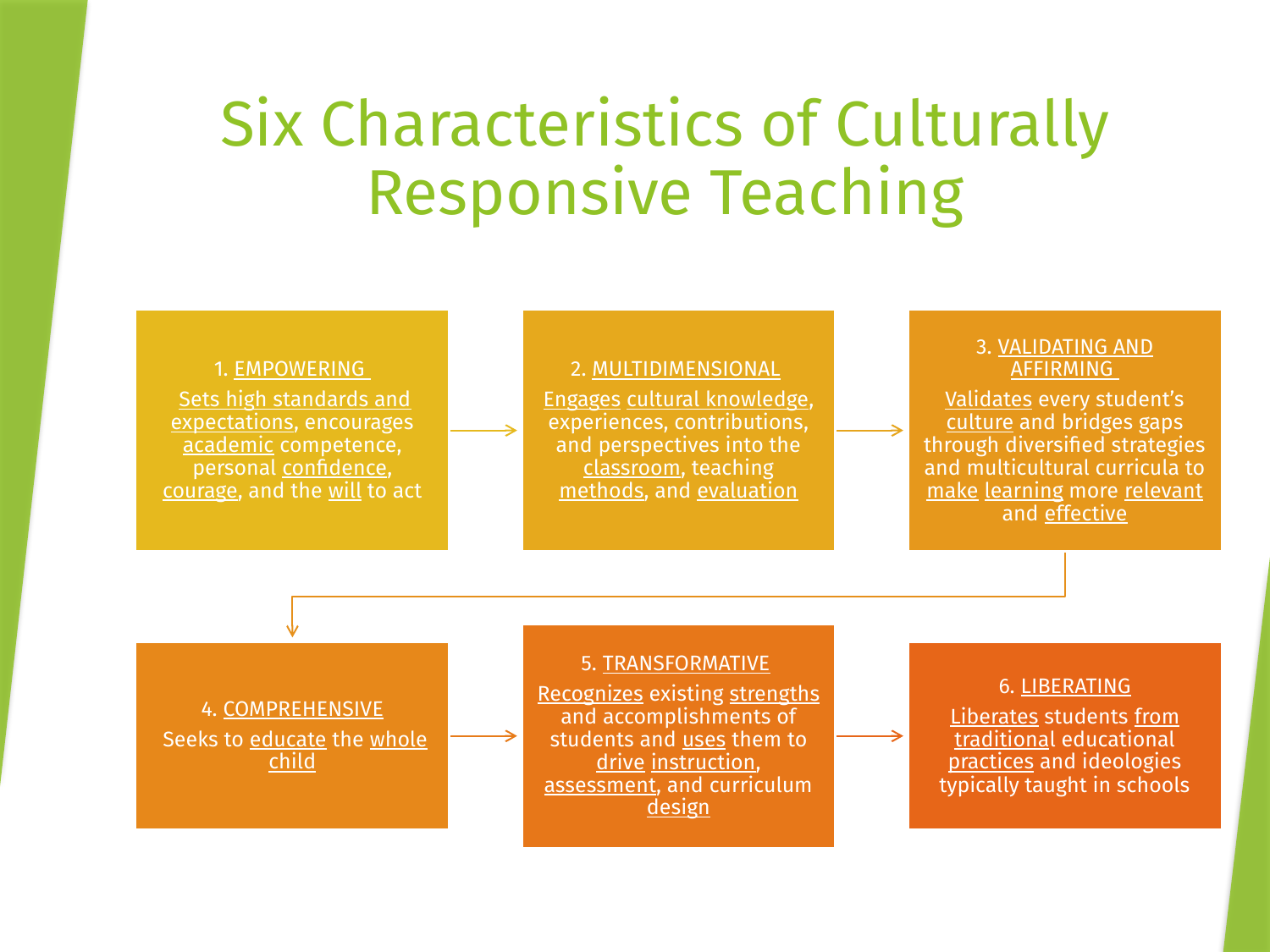

# Six Characteristics of Culturally Responsive Teaching

1. EMPOWERING
 Sets high standards and expectations, encourages academic competence, personal confidence, courage, and the will to act

2. MULTIDIMENSIONAL
Engages cultural knowledge, experiences, contributions, and perspectives into the classroom, teaching methods, and evaluation

3. VALIDATING AND AFFIRMING
Validates every student’s culture and bridges gaps through diversified strategies and multicultural curricula to make learning more relevant and effective

4. COMPREHENSIVE
 Seeks to educate the whole child

5. TRANSFORMATIVE
Recognizes existing strengths and accomplishments of students and uses them to drive instruction, assessment, and curriculum design
6. LIBERATING
Liberates students from traditional educational practices and ideologies typically taught in schools